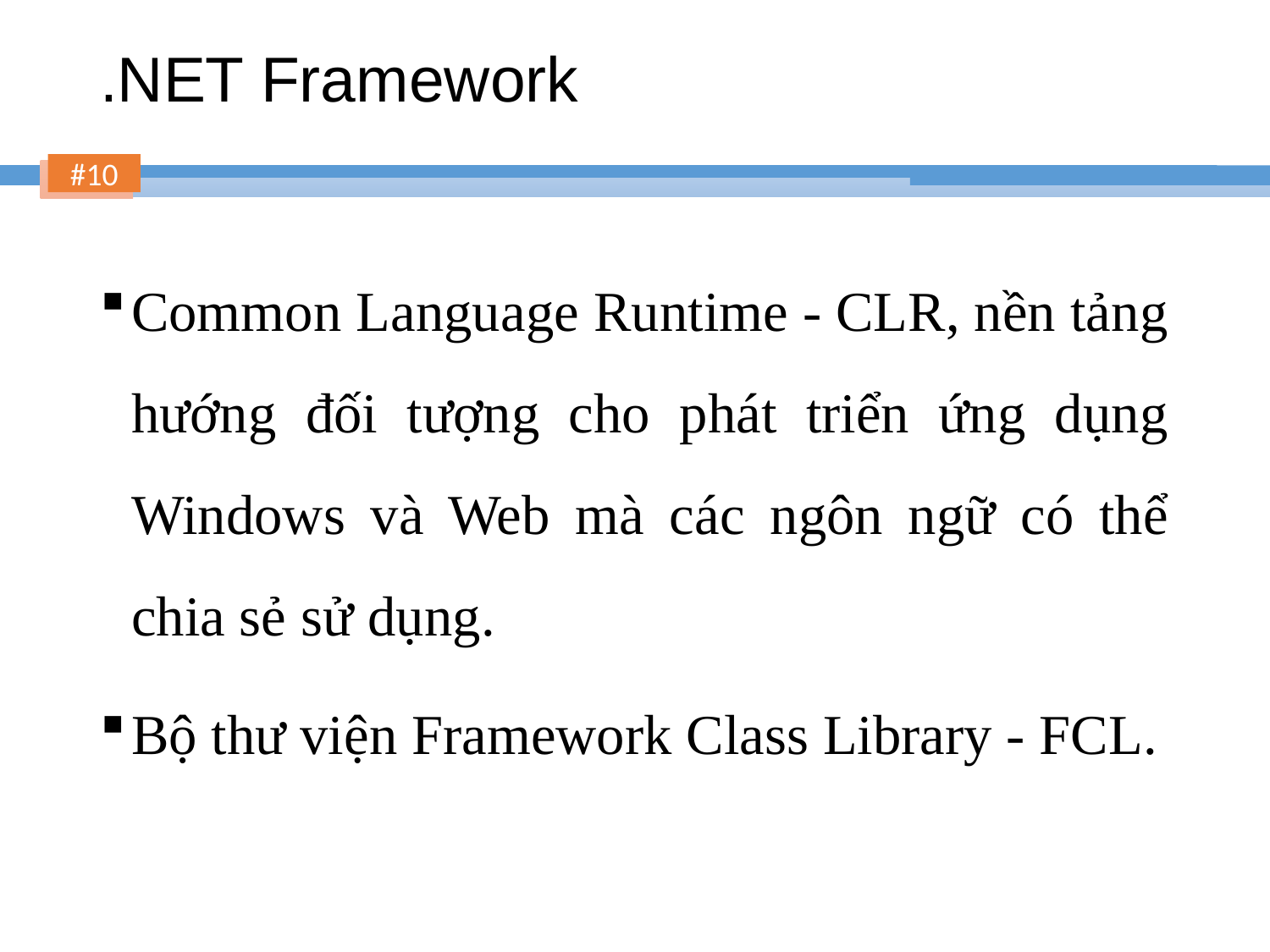

# .NET Framework

Common Language Runtime - CLR, nền tảng hướng đối tượng cho phát triển ứng dụng Windows và Web mà các ngôn ngữ có thể chia sẻ sử dụng.
Bộ thư viện Framework Class Library - FCL.